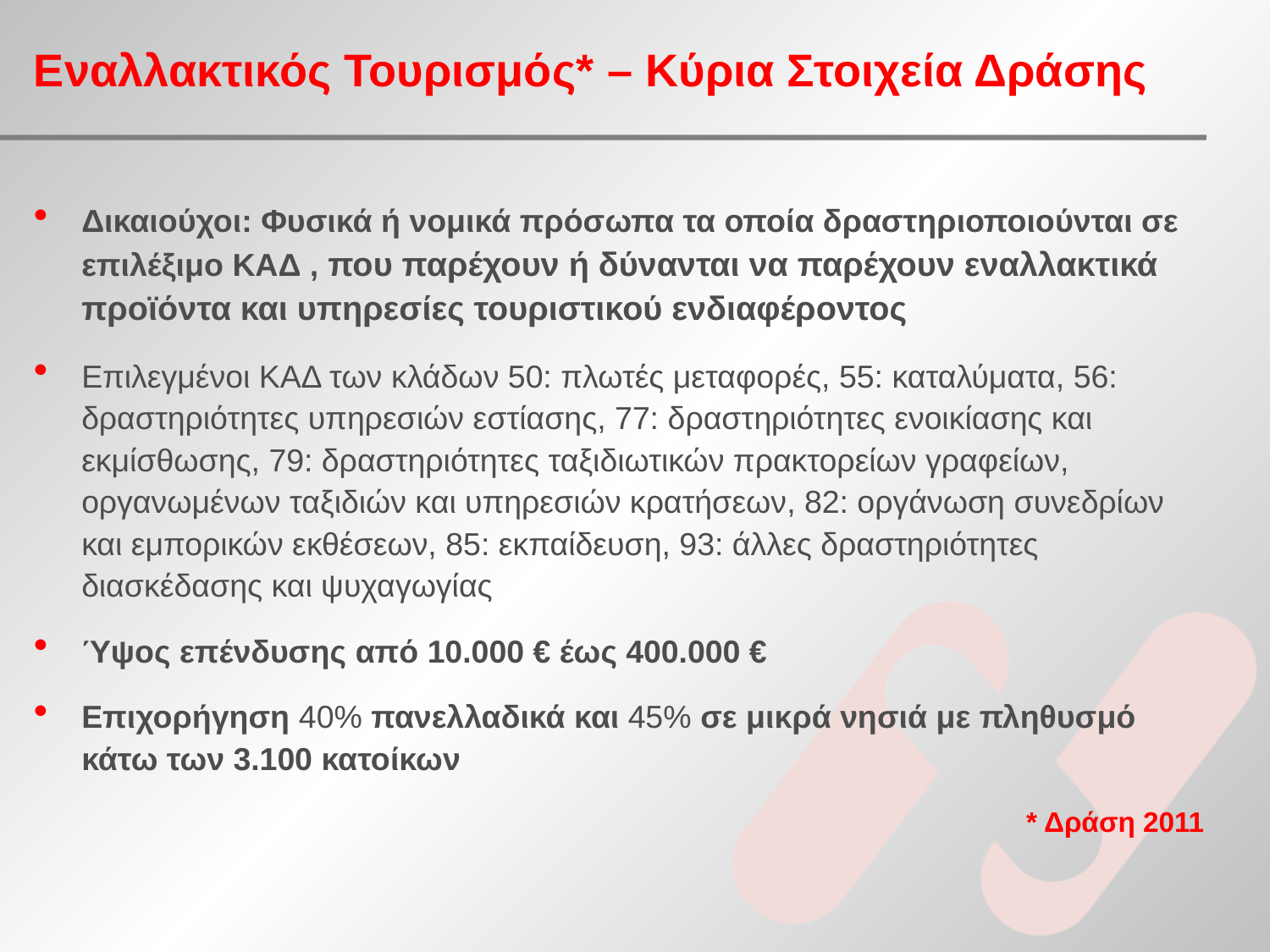

# Εναλλακτικός Τουρισμός* – Κύρια Στοιχεία Δράσης
Δικαιούχοι: Φυσικά ή νομικά πρόσωπα τα οποία δραστηριοποιούνται σε επιλέξιμο ΚΑΔ , που παρέχουν ή δύνανται να παρέχουν εναλλακτικά προϊόντα και υπηρεσίες τουριστικού ενδιαφέροντος
Επιλεγμένοι ΚΑΔ των κλάδων 50: πλωτές μεταφορές, 55: καταλύματα, 56: δραστηριότητες υπηρεσιών εστίασης, 77: δραστηριότητες ενοικίασης και εκμίσθωσης, 79: δραστηριότητες ταξιδιωτικών πρακτορείων γραφείων, οργανωμένων ταξιδιών και υπηρεσιών κρατήσεων, 82: οργάνωση συνεδρίων και εμπορικών εκθέσεων, 85: εκπαίδευση, 93: άλλες δραστηριότητες διασκέδασης και ψυχαγωγίας
Ύψος επένδυσης από 10.000 € έως 400.000 €
Επιχορήγηση 40% πανελλαδικά και 45% σε μικρά νησιά με πληθυσμό κάτω των 3.100 κατοίκων
* Δράση 2011